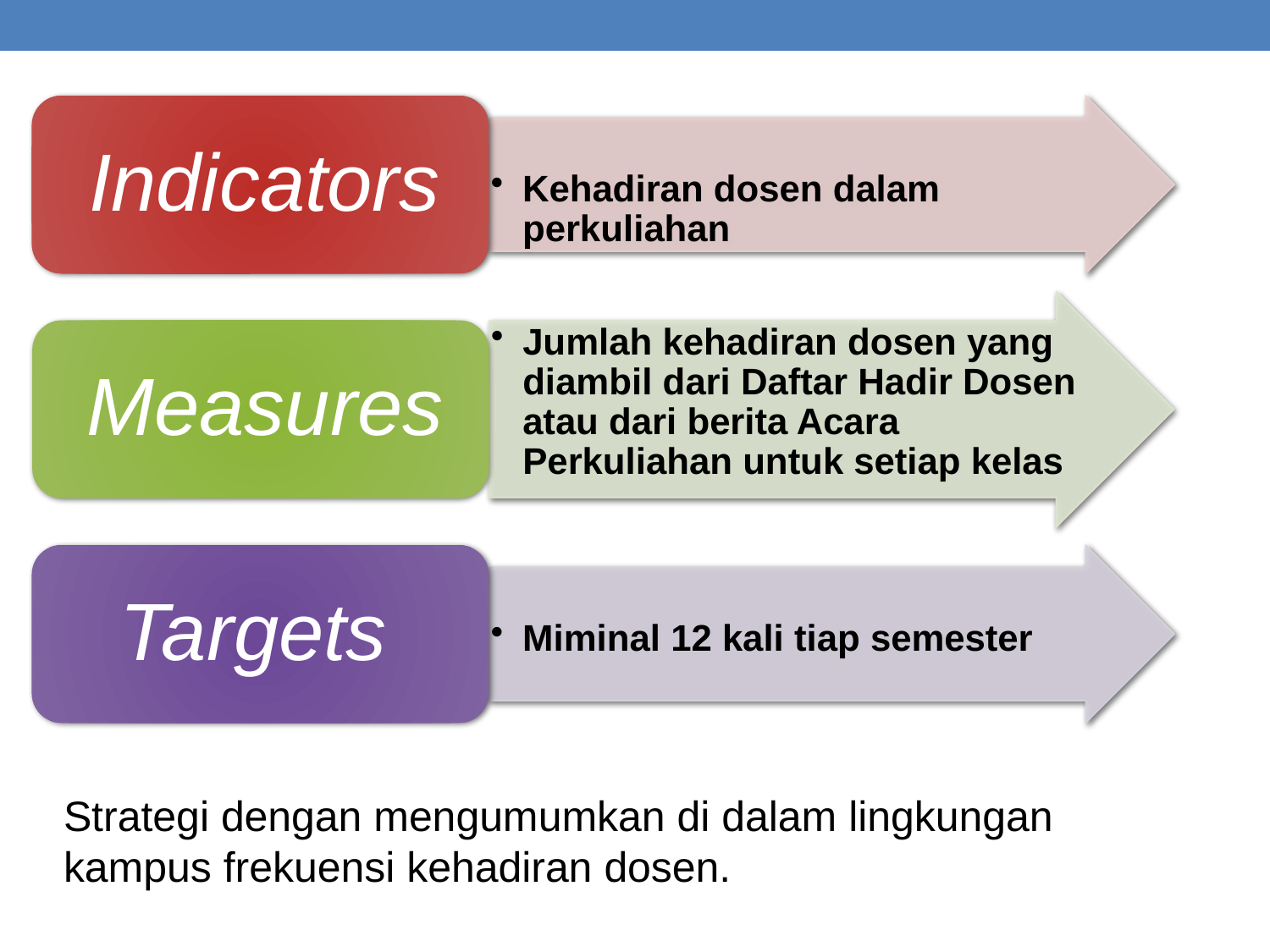

Kehadiran dosen dalam perkuliahan
Indicators
Jumlah kehadiran dosen yang diambil dari Daftar Hadir Dosen atau dari berita Acara Perkuliahan untuk setiap kelas
Measures

Miminal 12 kali tiap semester
Targets
Strategi dengan mengumumkan di dalam lingkungan kampus frekuensi kehadiran dosen.